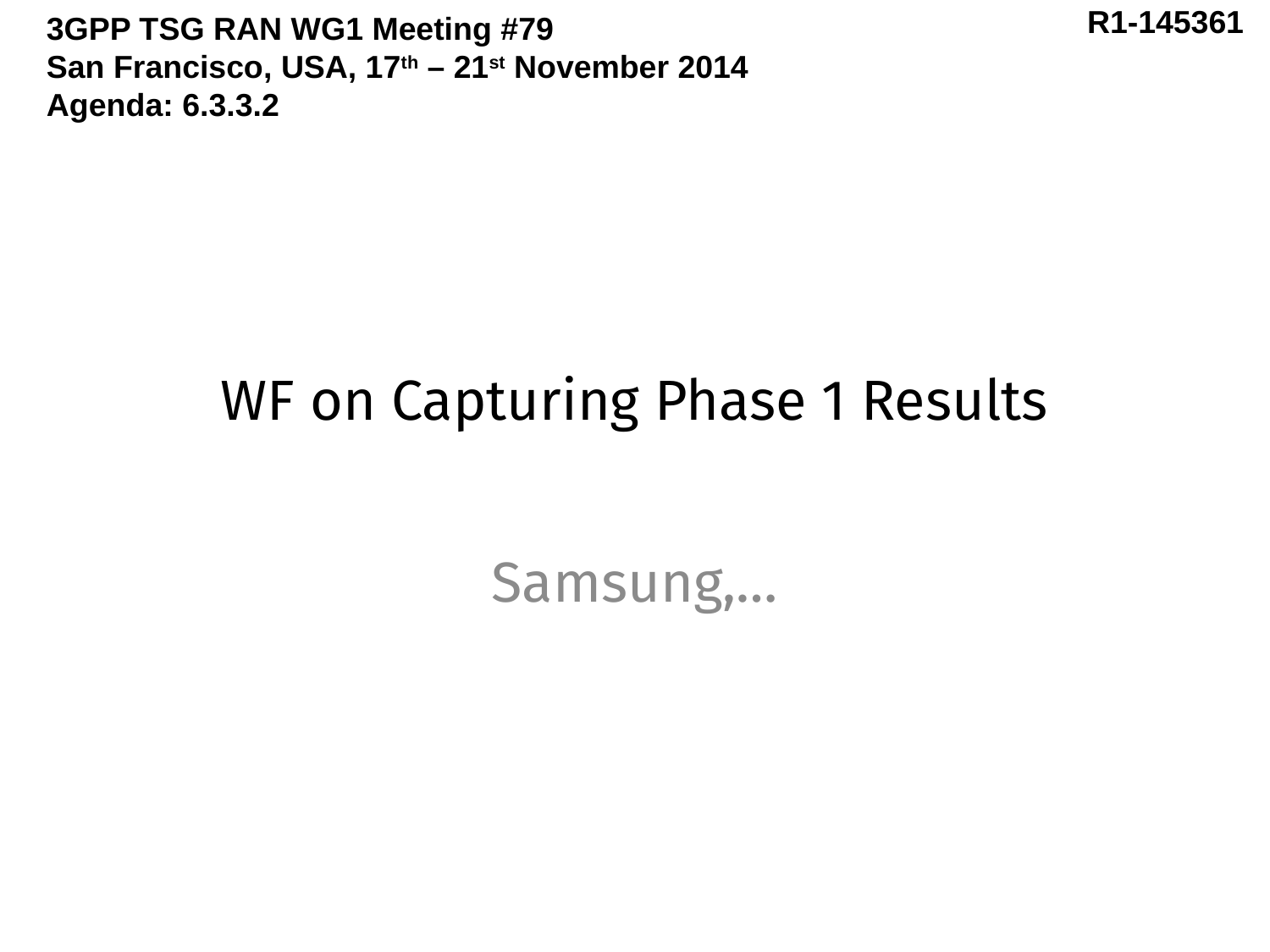

R1-145361

3GPP TSG RAN WG1 Meeting #79
San Francisco, USA, 17th – 21st November 2014
Agenda: 6.3.3.2

# WF on Capturing Phase 1 Results
Samsung,…